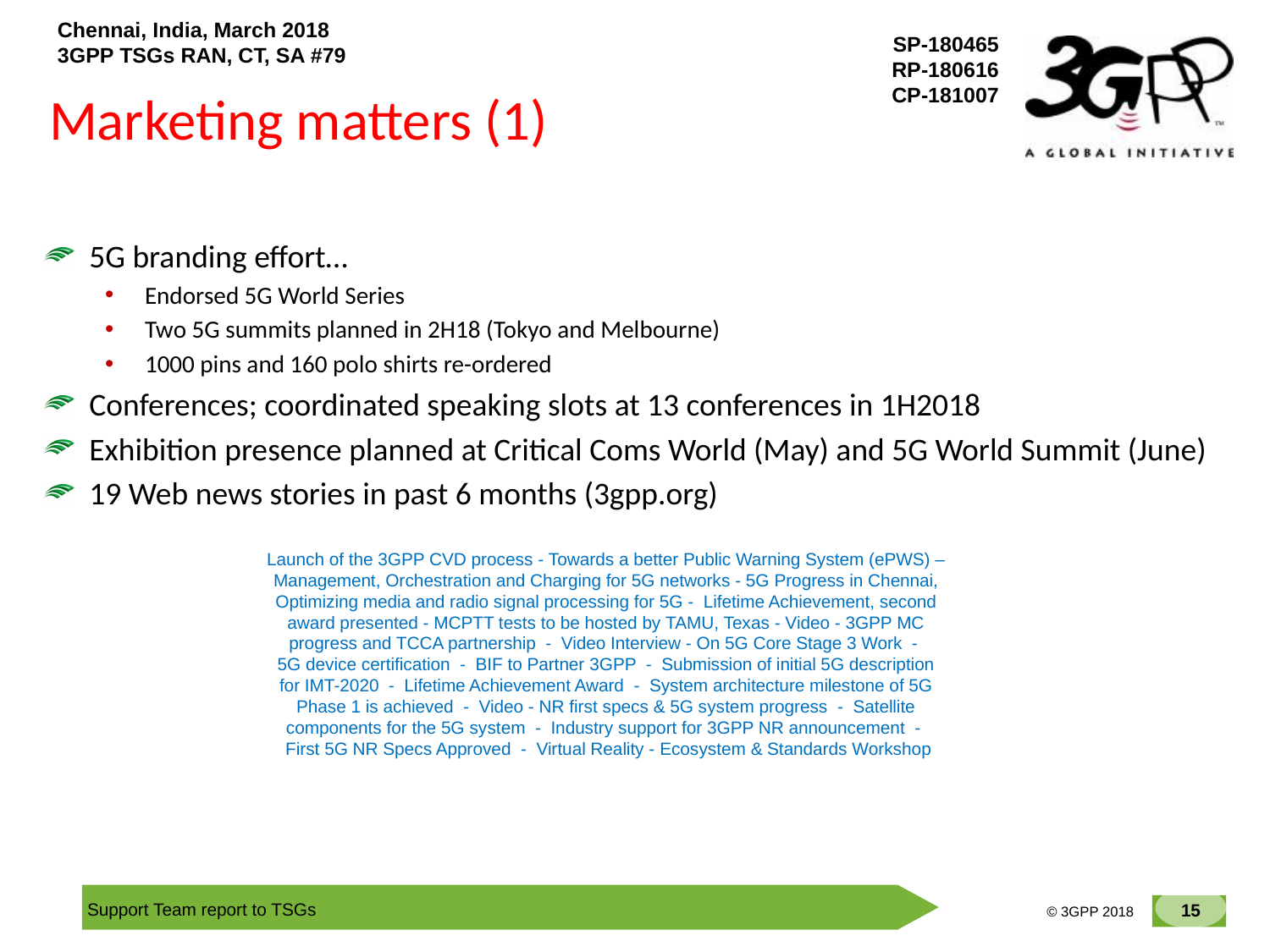

# Marketing matters (1)

5G branding effort…
Endorsed 5G World Series
Two 5G summits planned in 2H18 (Tokyo and Melbourne)
1000 pins and 160 polo shirts re-ordered
Conferences; coordinated speaking slots at 13 conferences in 1H2018
Exhibition presence planned at Critical Coms World (May) and 5G World Summit (June)
19 Web news stories in past 6 months (3gpp.org)

Launch of the 3GPP CVD process - Towards a better Public Warning System (ePWS) –
Management, Orchestration and Charging for 5G networks - 5G Progress in Chennai,
Optimizing media and radio signal processing for 5G -  Lifetime Achievement, second
award presented - MCPTT tests to be hosted by TAMU, Texas - Video - 3GPP MC
progress and TCCA partnership  -  Video Interview - On 5G Core Stage 3 Work  -
5G device certification  -  BIF to Partner 3GPP  -  Submission of initial 5G description
for IMT-2020  -  Lifetime Achievement Award  -  System architecture milestone of 5G
Phase 1 is achieved  -  Video - NR first specs & 5G system progress  -  Satellite
components for the 5G system  -  Industry support for 3GPP NR announcement  -
First 5G NR Specs Approved  -  Virtual Reality - Ecosystem & Standards Workshop